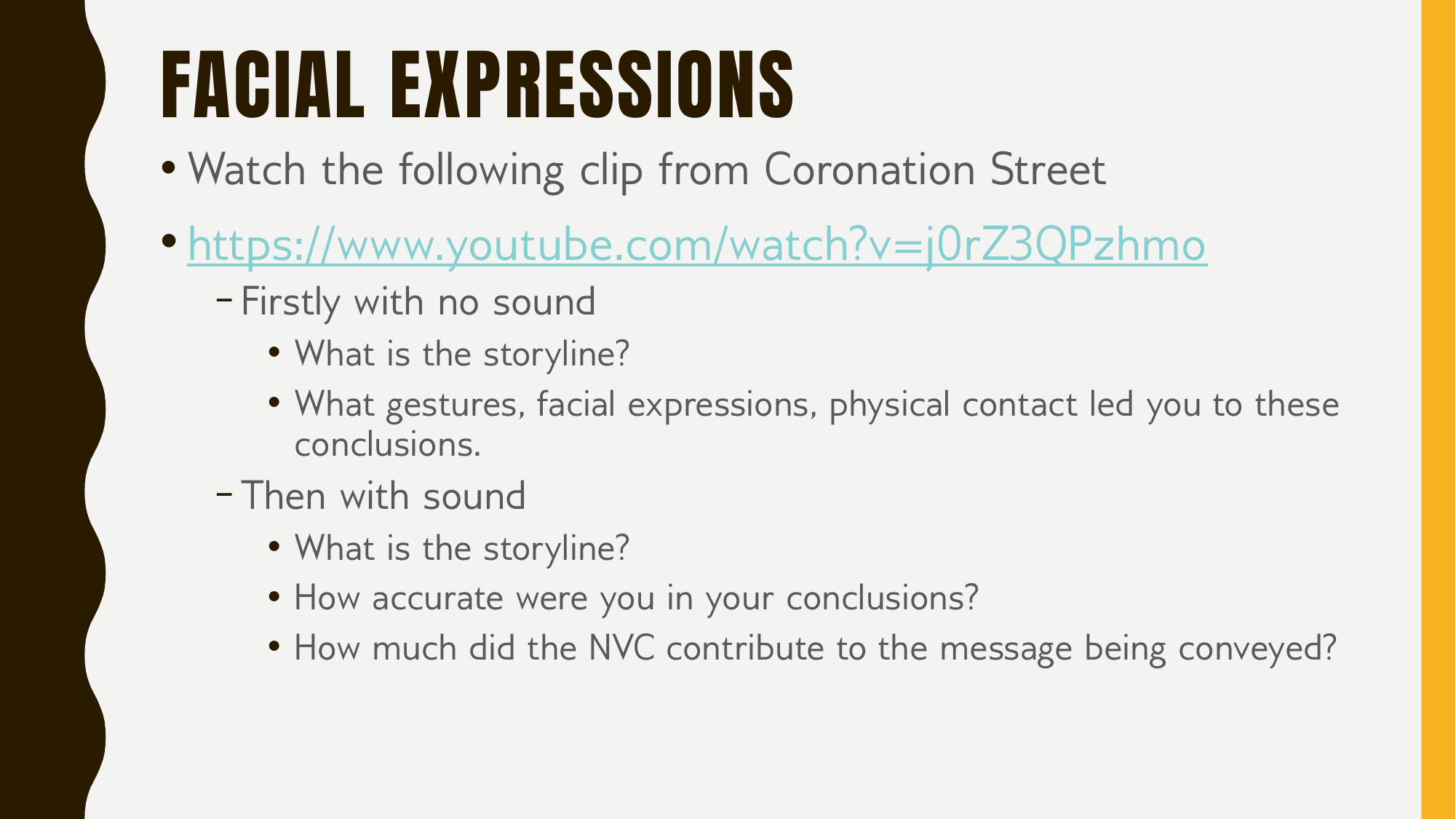

# Facial expressions
Watch the following clip from Coronation Street
https://www.youtube.com/watch?v=j0rZ3QPzhmo
Firstly with no sound
What is the storyline?
What gestures, facial expressions, physical contact led you to these conclusions.
Then with sound
What is the storyline?
How accurate were you in your conclusions?
How much did the NVC contribute to the message being conveyed?